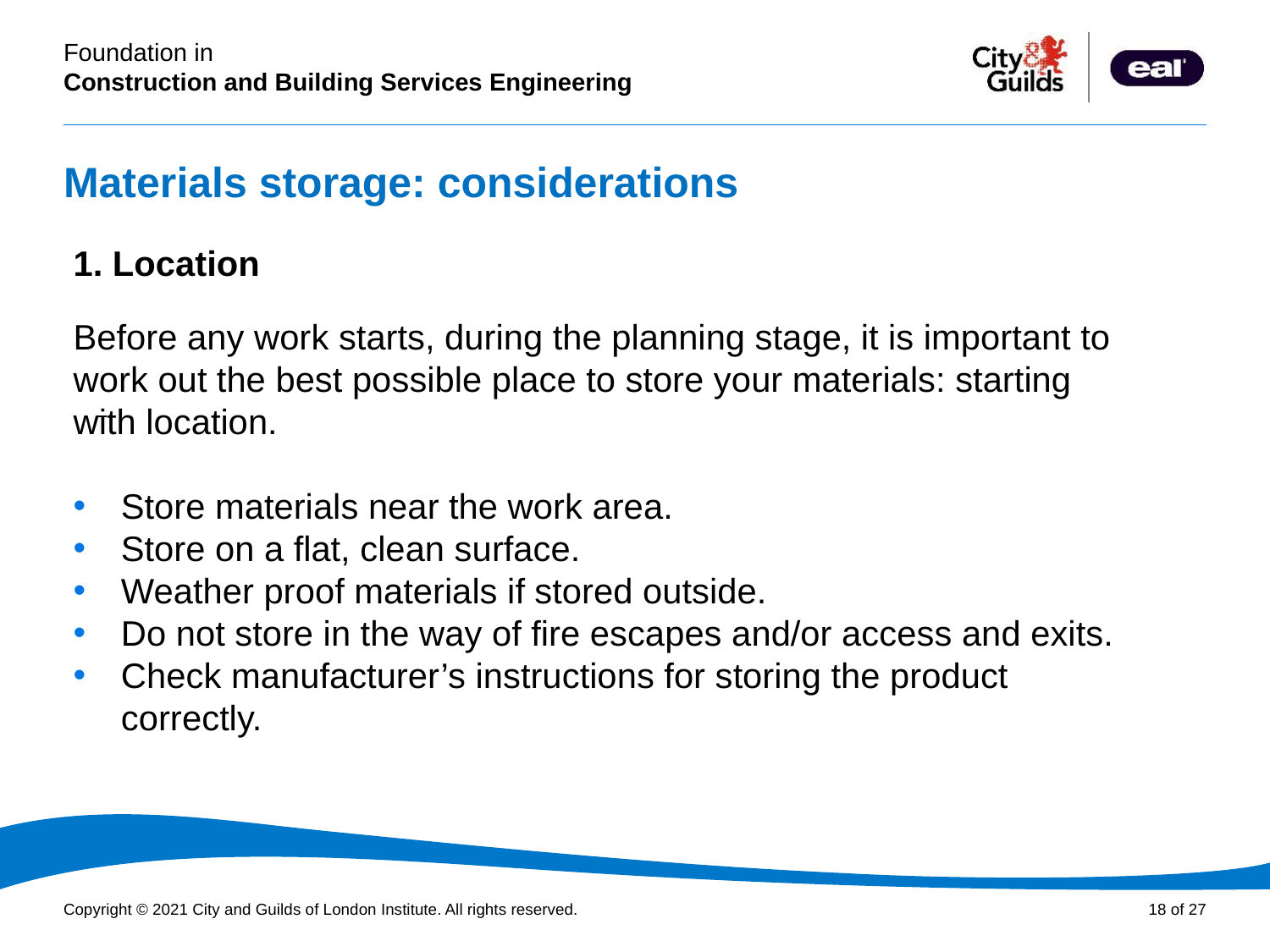

# Materials storage: considerations

PowerPoint presentation

1. Location

Before any work starts, during the planning stage, it is important to work out the best possible place to store your materials: starting with location.

Store materials near the work area.
Store on a flat, clean surface.
Weather proof materials if stored outside.
Do not store in the way of fire escapes and/or access and exits.
Check manufacturer’s instructions for storing the product correctly.